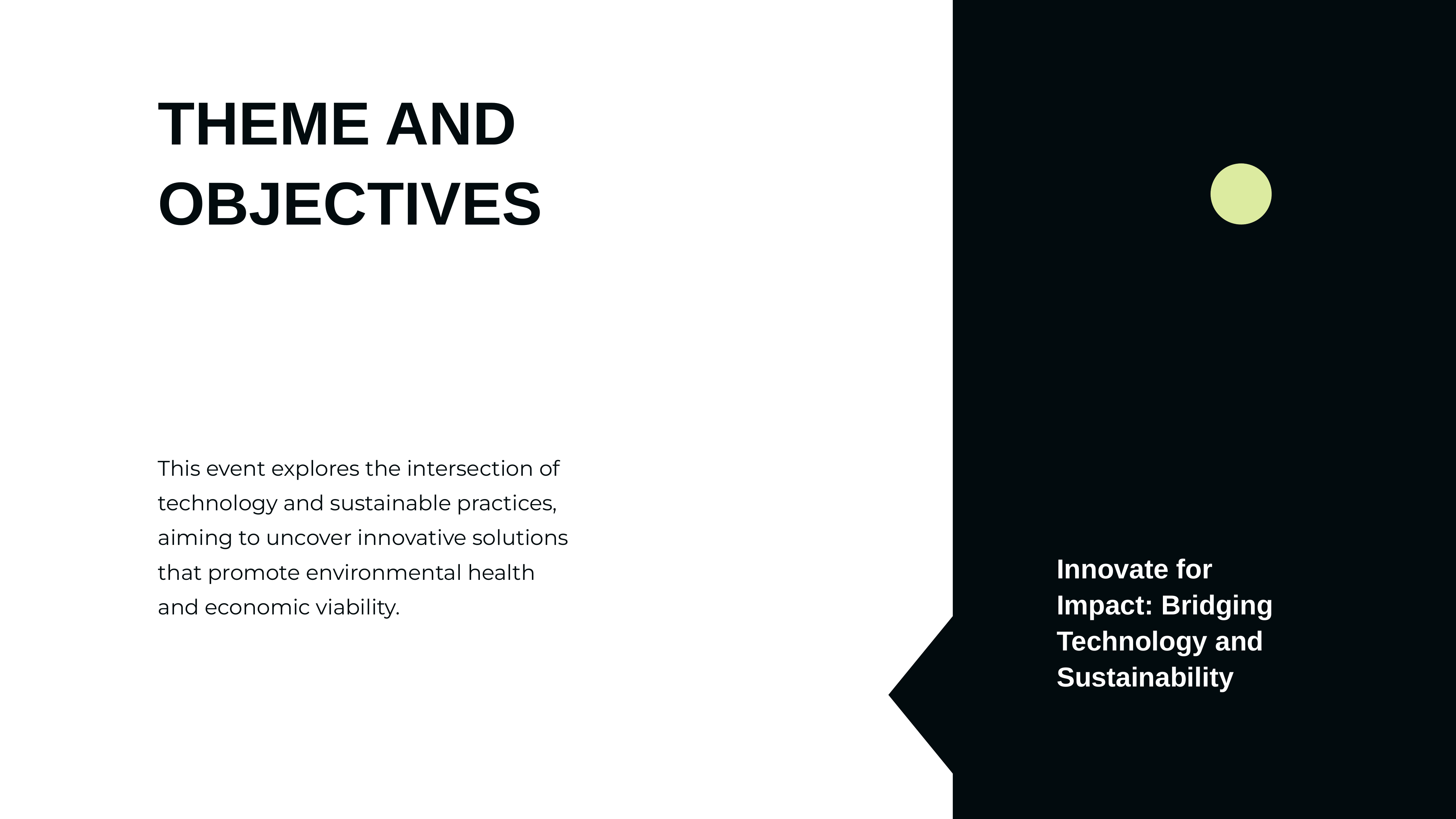

THEME AND OBJECTIVES

This event explores the intersection of technology and sustainable practices, aiming to uncover innovative solutions that promote environmental health and economic viability.
Innovate for Impact: Bridging Technology and Sustainability